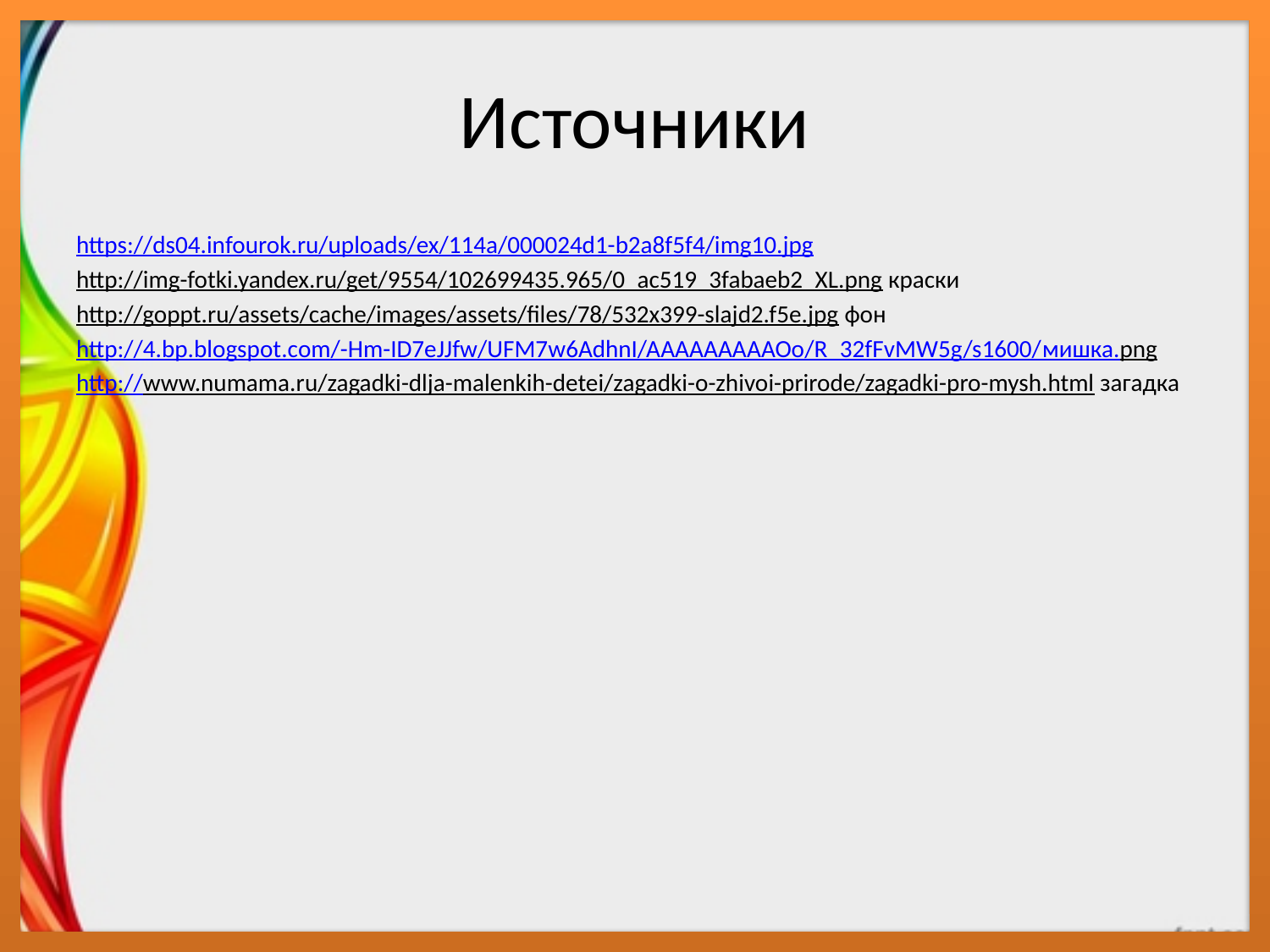

# Источники
https://ds04.infourok.ru/uploads/ex/114a/000024d1-b2a8f5f4/img10.jpg
http://img-fotki.yandex.ru/get/9554/102699435.965/0_ac519_3fabaeb2_XL.png краски
http://goppt.ru/assets/cache/images/assets/files/78/532x399-slajd2.f5e.jpg фон
http://4.bp.blogspot.com/-Hm-ID7eJJfw/UFM7w6AdhnI/AAAAAAAAAOo/R_32fFvMW5g/s1600/мишка.png
http://www.numama.ru/zagadki-dlja-malenkih-detei/zagadki-o-zhivoi-prirode/zagadki-pro-mysh.html загадка